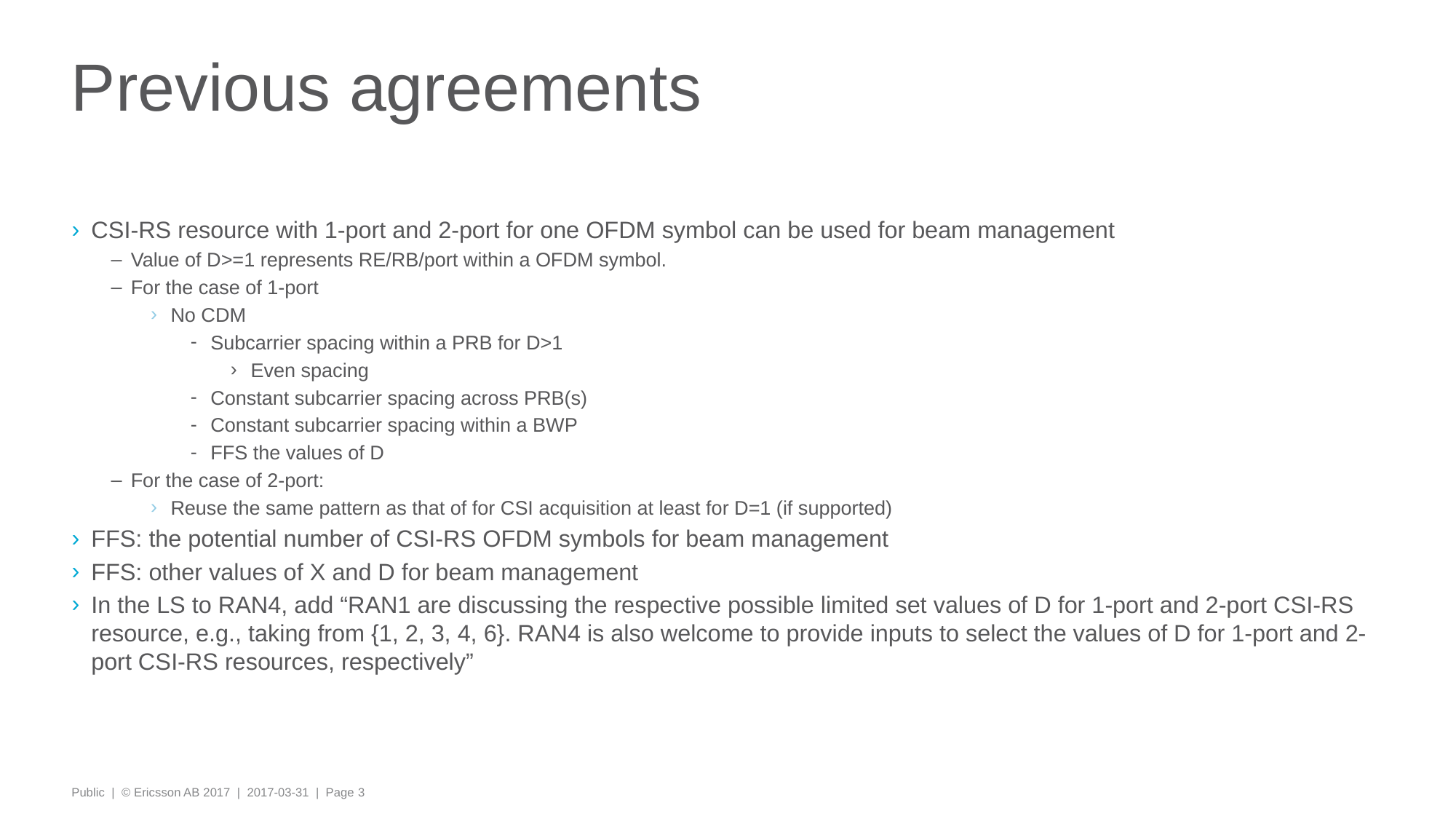

# Previous agreements
CSI-RS resource with 1-port and 2-port for one OFDM symbol can be used for beam management
Value of D>=1 represents RE/RB/port within a OFDM symbol.
For the case of 1-port
No CDM
Subcarrier spacing within a PRB for D>1
Even spacing
Constant subcarrier spacing across PRB(s)
Constant subcarrier spacing within a BWP
FFS the values of D
For the case of 2-port:
Reuse the same pattern as that of for CSI acquisition at least for D=1 (if supported)
FFS: the potential number of CSI-RS OFDM symbols for beam management
FFS: other values of X and D for beam management
In the LS to RAN4, add “RAN1 are discussing the respective possible limited set values of D for 1-port and 2-port CSI-RS resource, e.g., taking from {1, 2, 3, 4, 6}. RAN4 is also welcome to provide inputs to select the values of D for 1-port and 2-port CSI-RS resources, respectively”